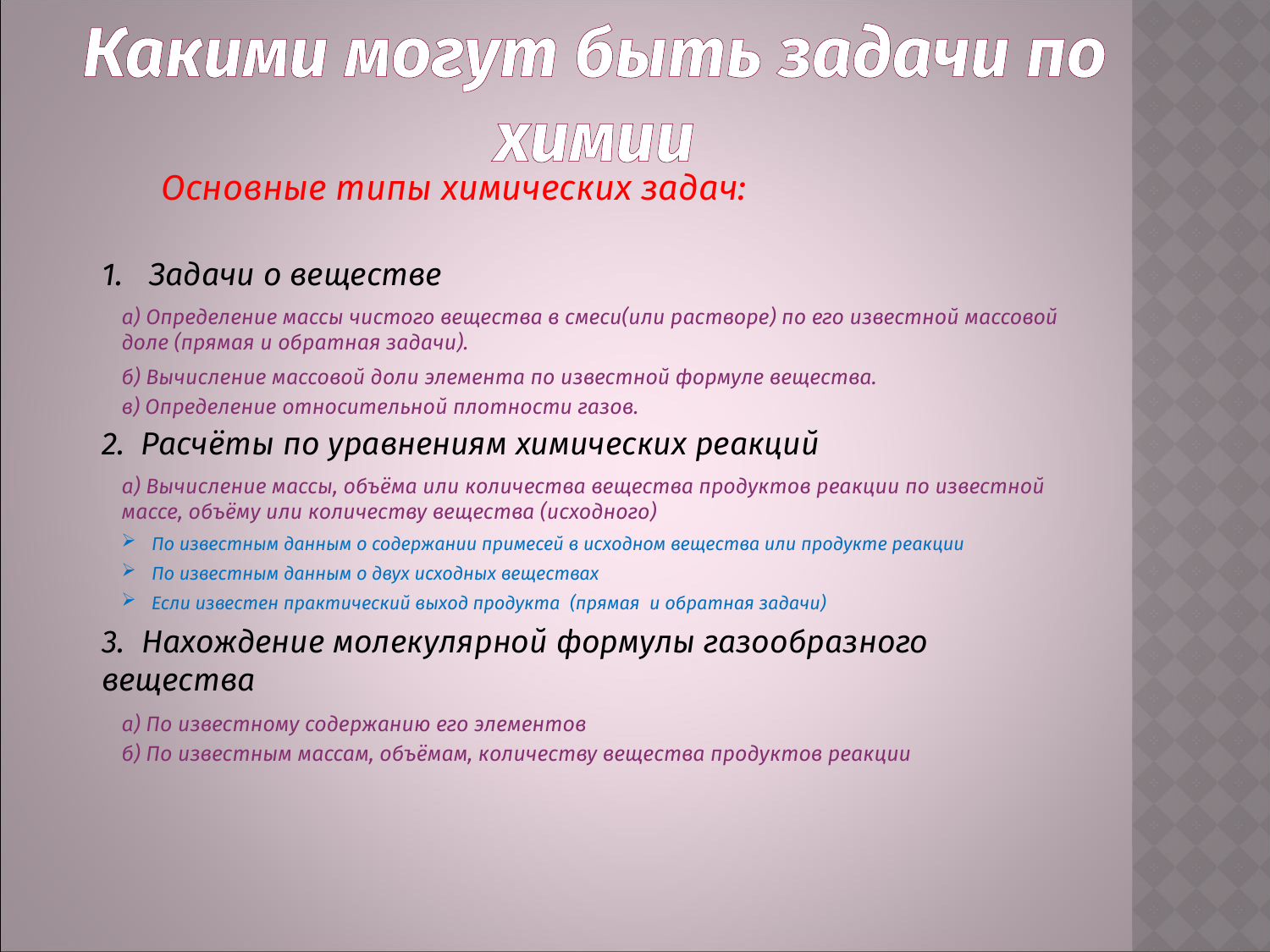

Какими могут быть задачи по химии
Основные типы химических задач:
Задачи о веществе
а) Определение массы чистого вещества в смеси(или растворе) по его известной массовой доле (прямая и обратная задачи).
б) Вычисление массовой доли элемента по известной формуле вещества.
в) Определение относительной плотности газов.
2.  Расчёты по уравнениям химических реакций
а) Вычисление массы, объёма или количества вещества продуктов реакции по известной массе, объёму или количеству вещества (исходного)
По известным данным о содержании примесей в исходном вещества или продукте реакции
По известным данным о двух исходных веществах
Если известен практический выход продукта  (прямая  и обратная задачи)
3.  Нахождение молекулярной формулы газообразного вещества
а) По известному содержанию его элементов
б) По известным массам, объёмам, количеству вещества продуктов реакции